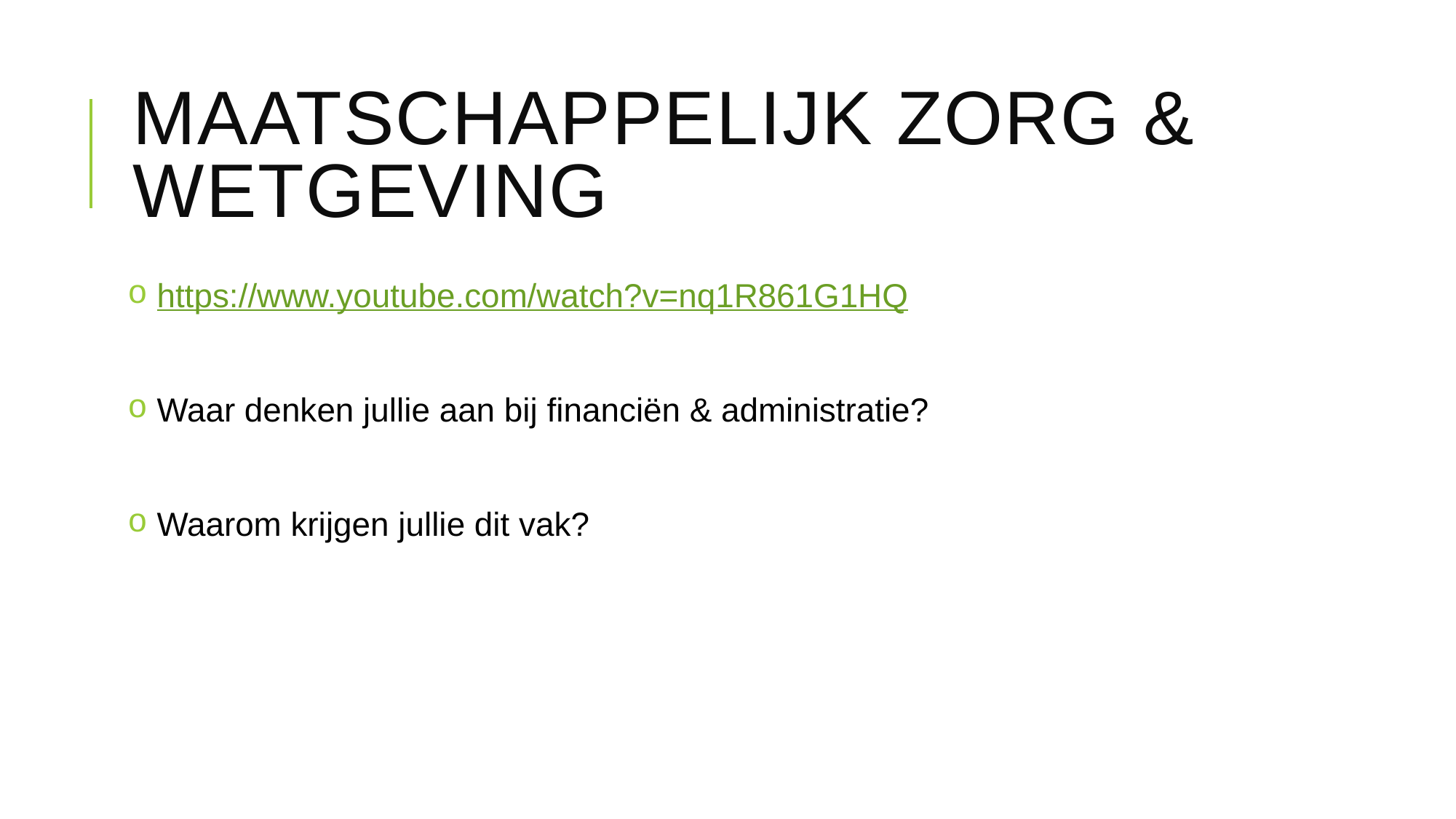

# Maatschappelijk zorg & wetgeving
 https://www.youtube.com/watch?v=nq1R861G1HQ

 Waar denken jullie aan bij financiën & administratie?

 Waarom krijgen jullie dit vak?